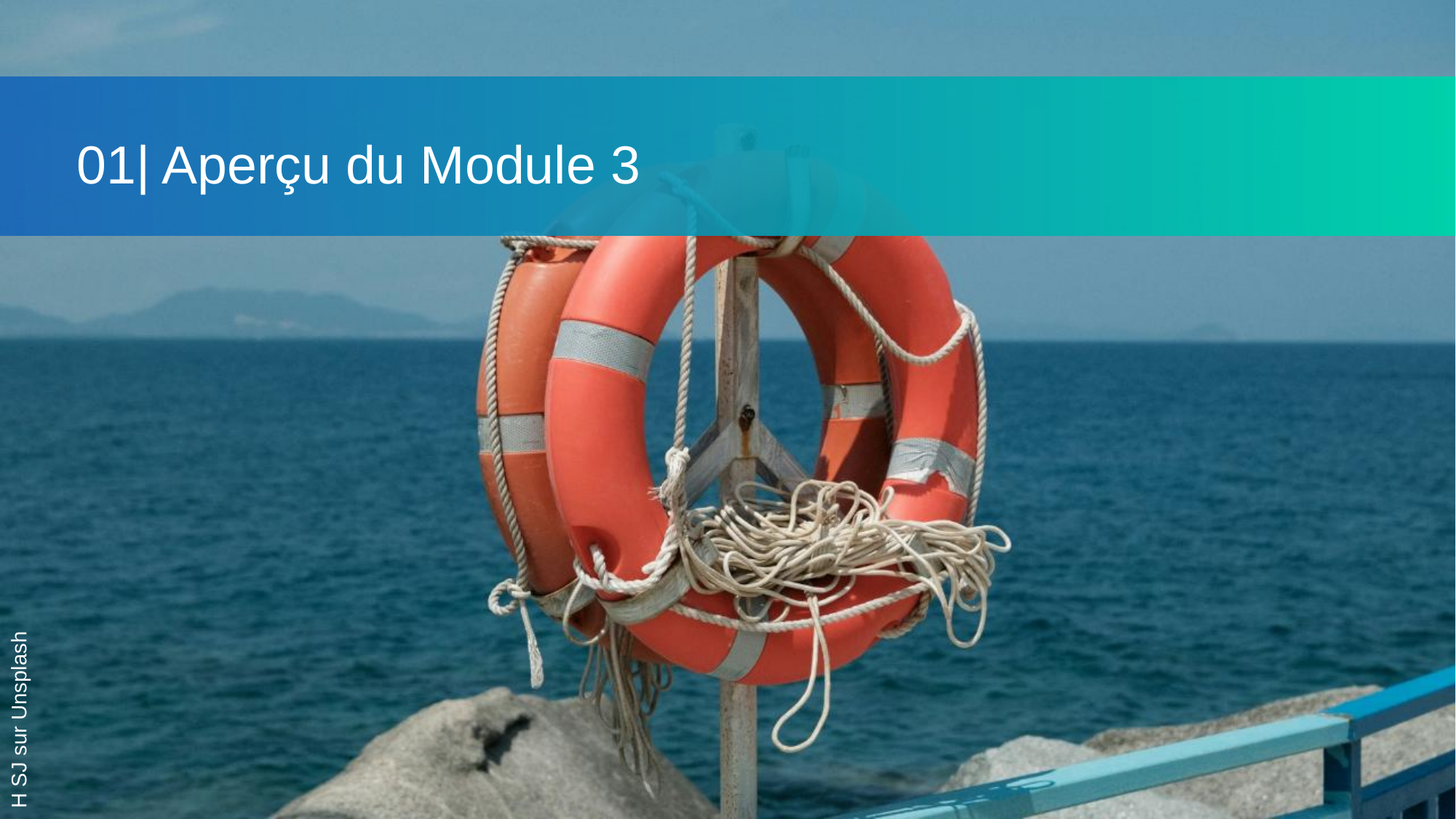

01| Aperçu du Module 3
H SJ sur Unsplash